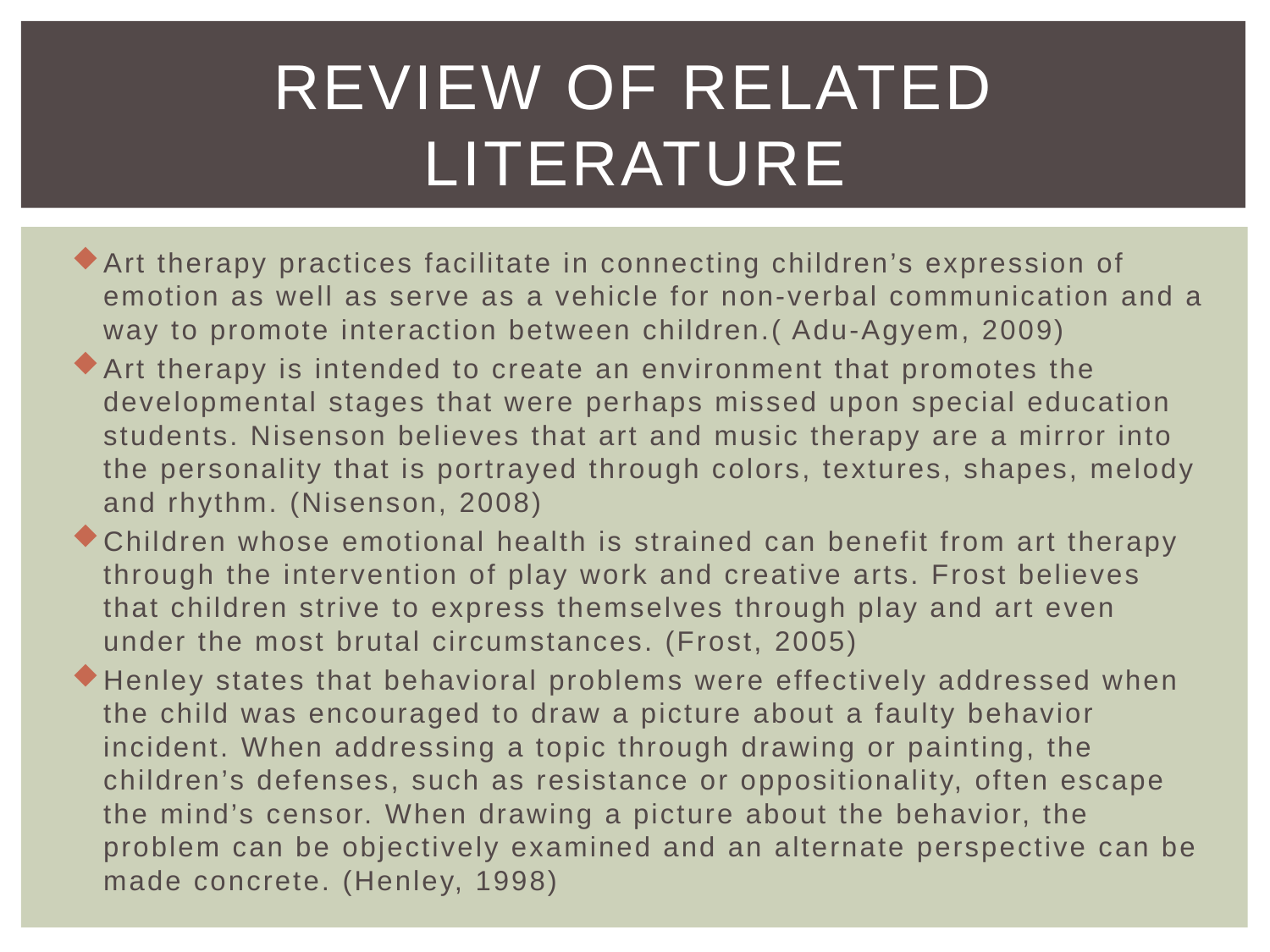

# Review of related literature
Art therapy practices facilitate in connecting children’s expression of emotion as well as serve as a vehicle for non-verbal communication and a way to promote interaction between children.( Adu-Agyem, 2009)
Art therapy is intended to create an environment that promotes the developmental stages that were perhaps missed upon special education students. Nisenson believes that art and music therapy are a mirror into the personality that is portrayed through colors, textures, shapes, melody and rhythm. (Nisenson, 2008)
Children whose emotional health is strained can benefit from art therapy through the intervention of play work and creative arts. Frost believes that children strive to express themselves through play and art even under the most brutal circumstances. (Frost, 2005)
Henley states that behavioral problems were effectively addressed when the child was encouraged to draw a picture about a faulty behavior incident. When addressing a topic through drawing or painting, the children’s defenses, such as resistance or oppositionality, often escape the mind’s censor. When drawing a picture about the behavior, the problem can be objectively examined and an alternate perspective can be made concrete. (Henley, 1998)